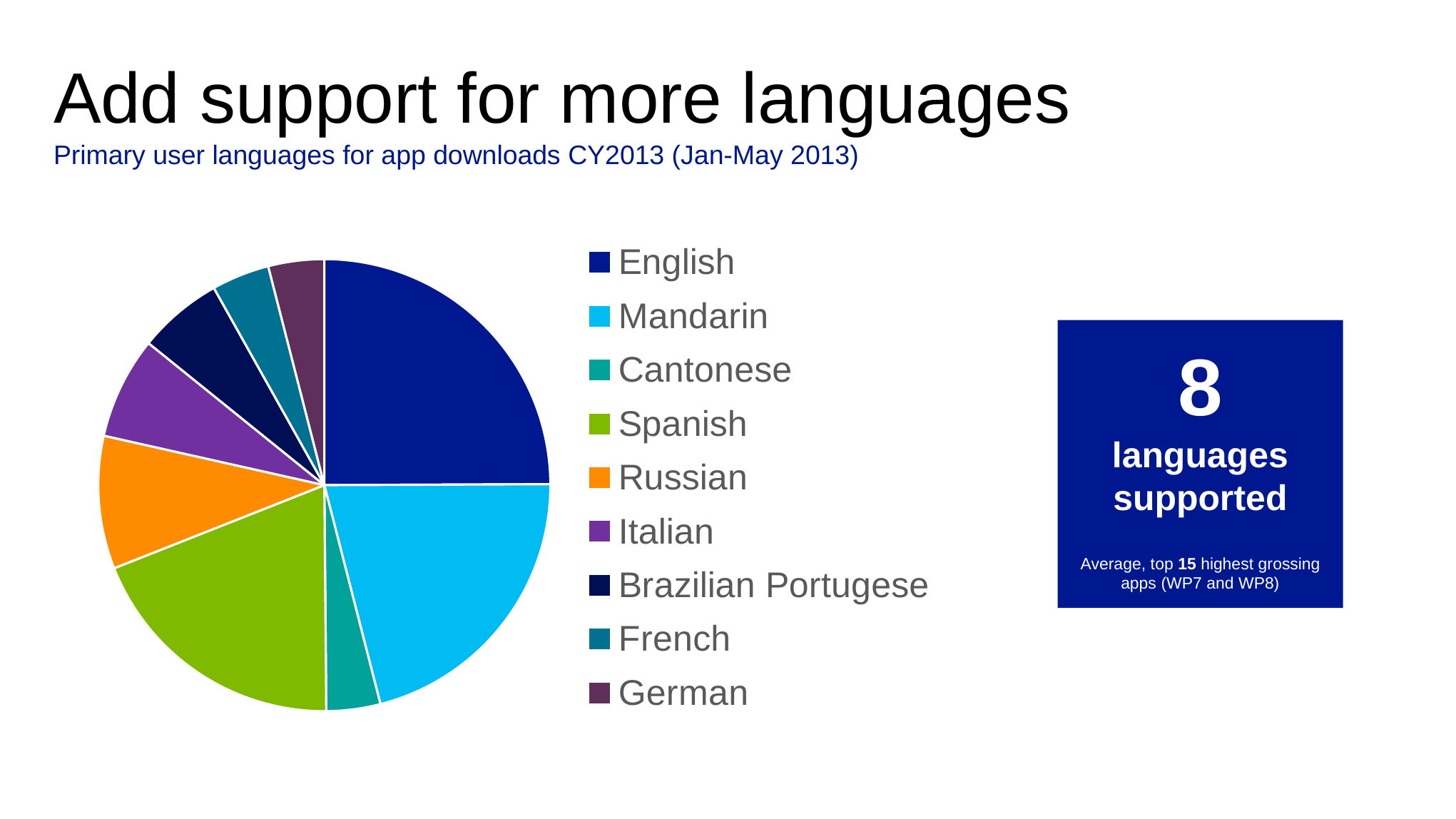

# Add support for more languages Primary user languages for app downloads CY2013 (Jan-May 2013)

### Chart

| Category |  |
|---|---|
| English | 0.181 |
| Mandarin | 0.153 |
| Cantonese | 0.028 |
| Spanish | 0.139 |
| Russian | 0.069 |
| Italian | 0.053 |
| Brazilian Portugese | 0.044 |
| French | 0.03 |
| German | 0.029 |
8
languages supported

Average, top 15 highest grossing apps (WP7 and WP8)